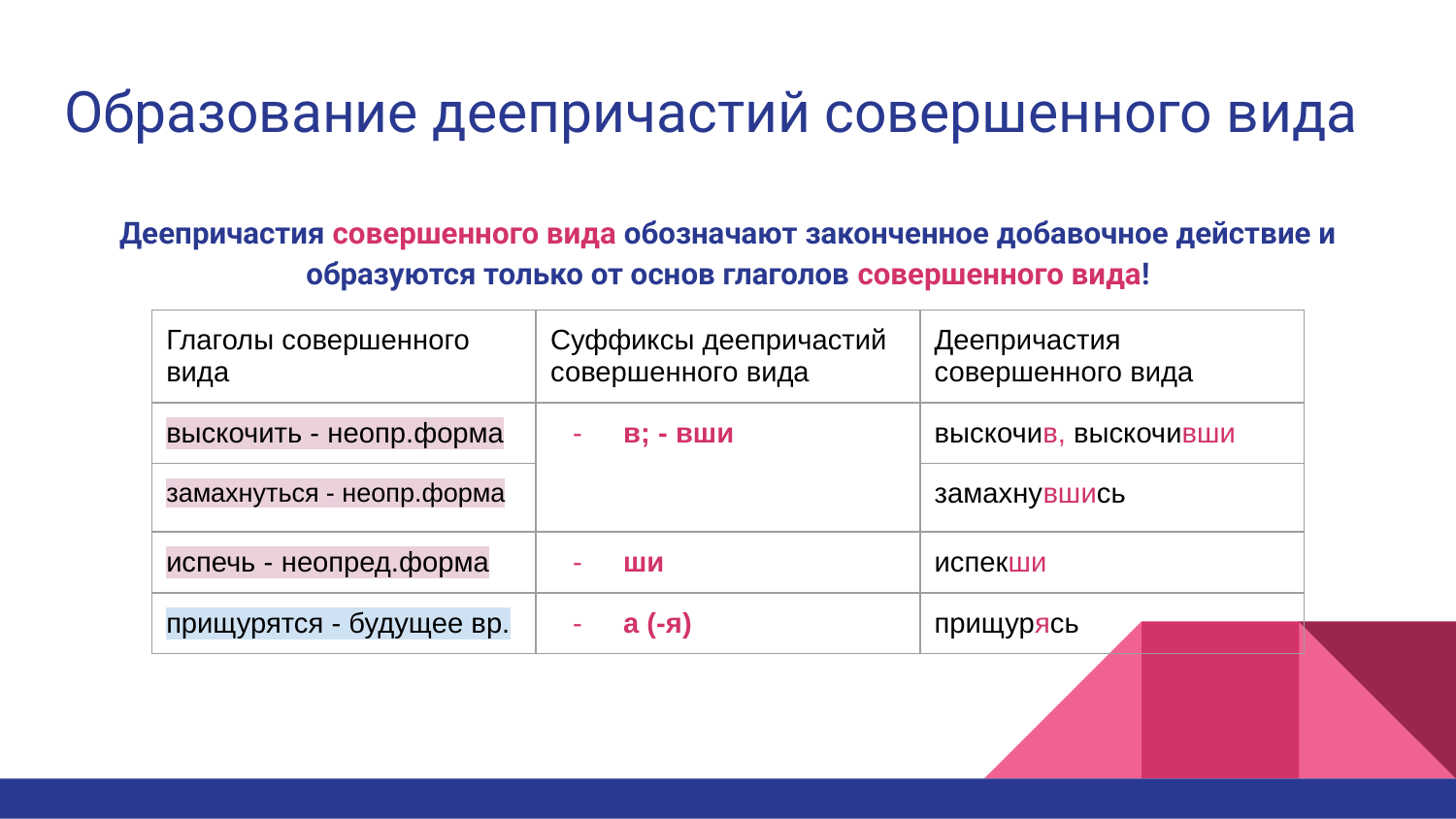

# Образование деепричастий совершенного вида
Деепричастия совершенного вида обозначают законченное добавочное действие и образуются только от основ глаголов совершенного вида!

| Глаголы совершенного вида | Суффиксы деепричастий совершенного вида | Деепричастия совершенного вида |
| --- | --- | --- |
| выскочить - неопр.форма | в; - вши | выскочив, выскочивши |
| замахнуться - неопр.форма |  | замахнувшись |
| испечь - неопред.форма | ши | испекши |
| прищурятся - будущее вр. | а (-я) | прищурясь |